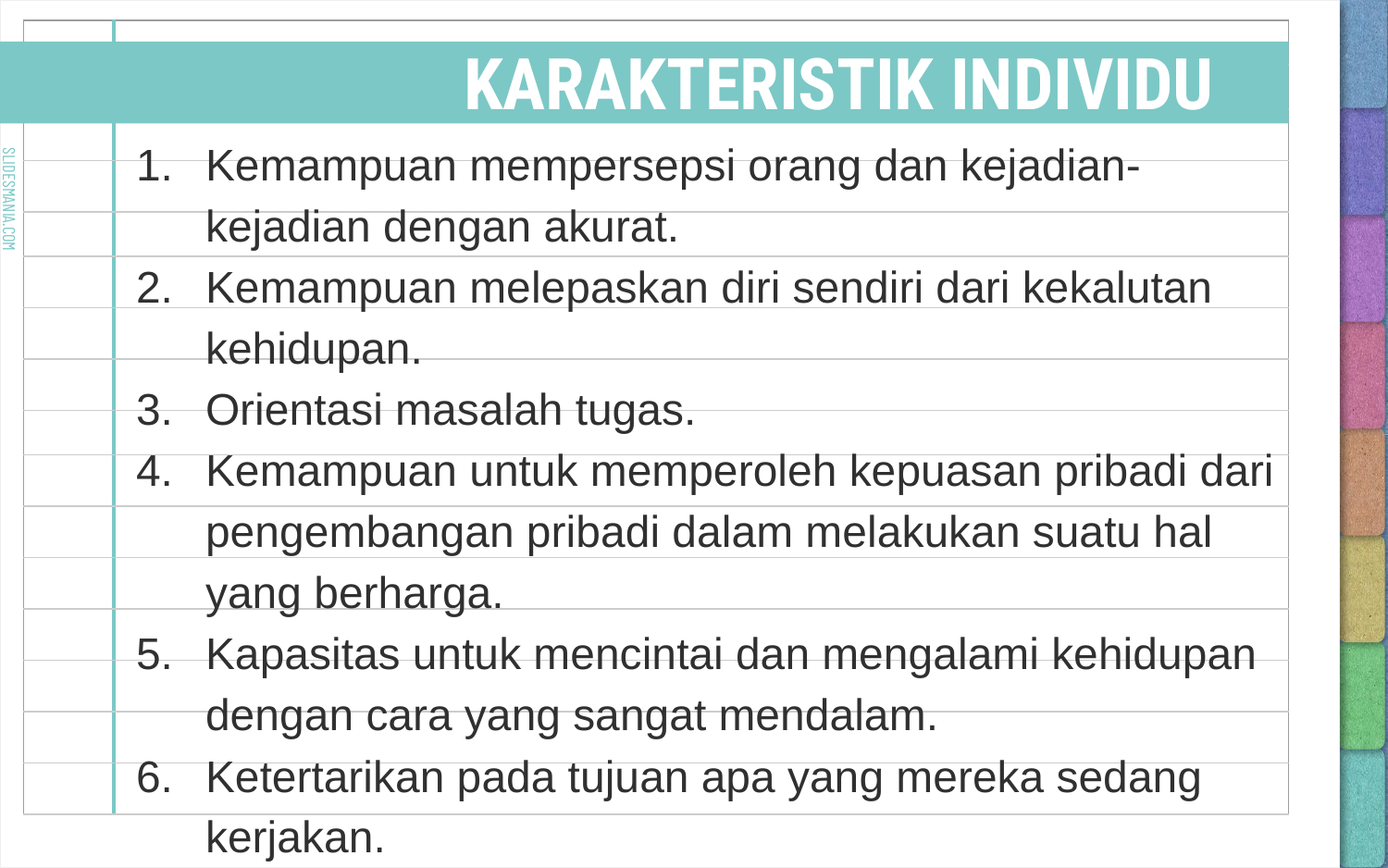

# KARAKTERISTIK INDIVIDU
Kemampuan mempersepsi orang dan kejadian-kejadian dengan akurat.
Kemampuan melepaskan diri sendiri dari kekalutan kehidupan.
Orientasi masalah tugas.
Kemampuan untuk memperoleh kepuasan pribadi dari pengembangan pribadi dalam melakukan suatu hal yang berharga.
Kapasitas untuk mencintai dan mengalami kehidupan dengan cara yang sangat mendalam.
Ketertarikan pada tujuan apa yang mereka sedang kerjakan.
Kreativitas yang tinggi dalam bekerja. Keberhasilan.